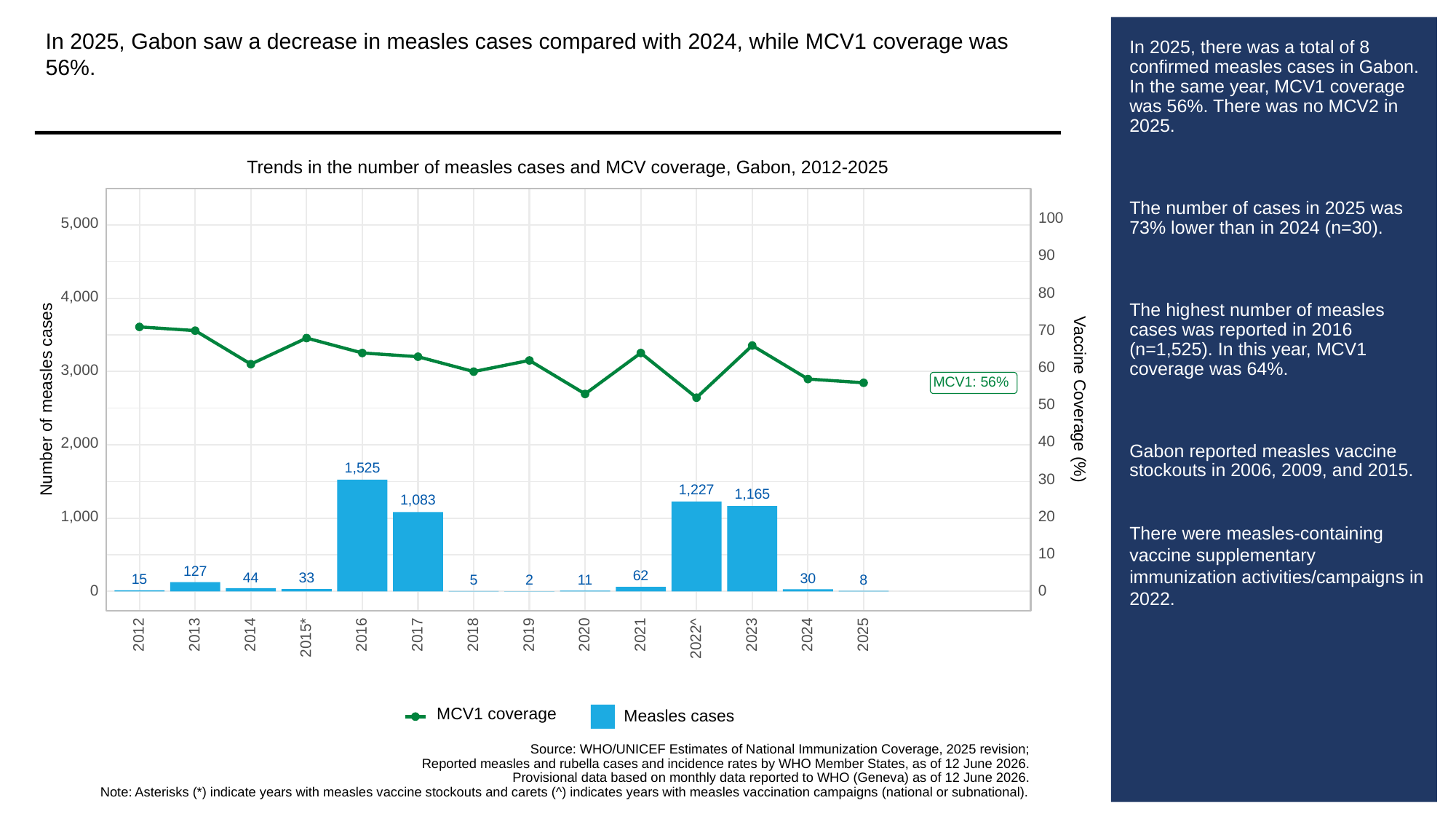

In 2025, Gabon saw a decrease in measles cases compared with 2024, while MCV1 coverage was 56%.
# In 2025, there was a total of 8 confirmed measles cases in Gabon. In the same year, MCV1 coverage was 56%. There was no MCV2 in 2025.

The number of cases in 2025 was 73% lower than in 2024 (n=30).

The highest number of measles cases was reported in 2016 (n=1,525). In this year, MCV1 coverage was 64%.

Gabon reported measles vaccine stockouts in 2006, 2009, and 2015.

There were measles-containing vaccine supplementary immunization activities/campaigns in 2022.

Trends in the number of measles cases and MCV coverage, Gabon, 2012-2025

100
5,000

90

80
4,000

70

60
3,000

MCV1: 56%

Vaccine Coverage (%)
Number of measles cases

50

40
2,000

1,525
30

1,227
1,165
1,083

1,000
20

10

127
62
44
33
30
15
11
8
5
2

0
0

2013
2023
2012
2014
2016
2017
2018
2019
2020
2021
2024
2025
2015*
2022^

MCV1 coverage
Measles cases

Source: WHO/UNICEF Estimates of National Immunization Coverage, 2025 revision;
Reported measles and rubella cases and incidence rates by WHO Member States, as of 12 June 2026.
Provisional data based on monthly data reported to WHO (Geneva) as of 12 June 2026.
Note: Asterisks (*) indicate years with measles vaccine stockouts and carets (^) indicates years with measles vaccination campaigns (national or subnational).